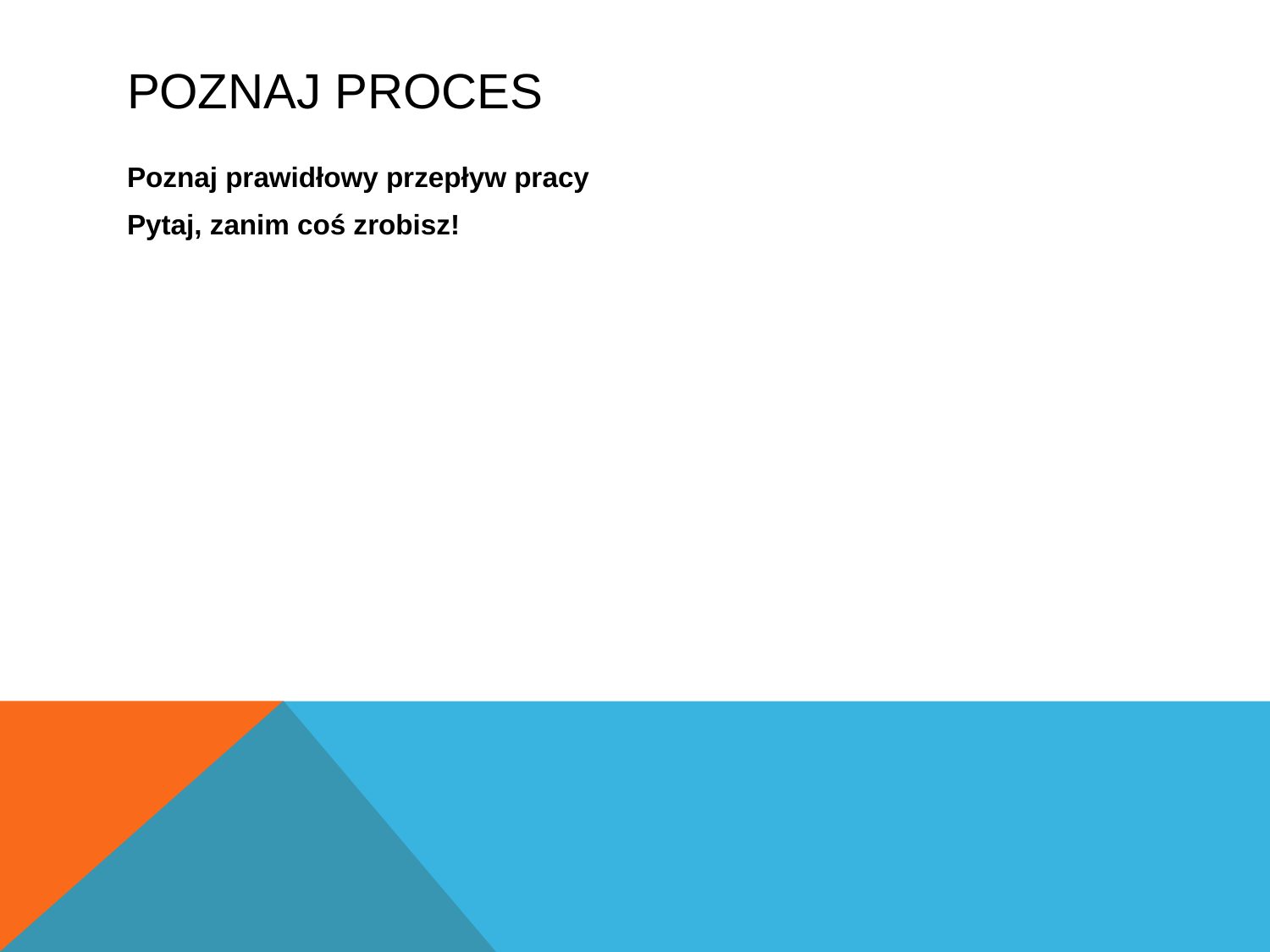

# Poznaj proces
Poznaj prawidłowy przepływ pracy
Pytaj, zanim coś zrobisz!